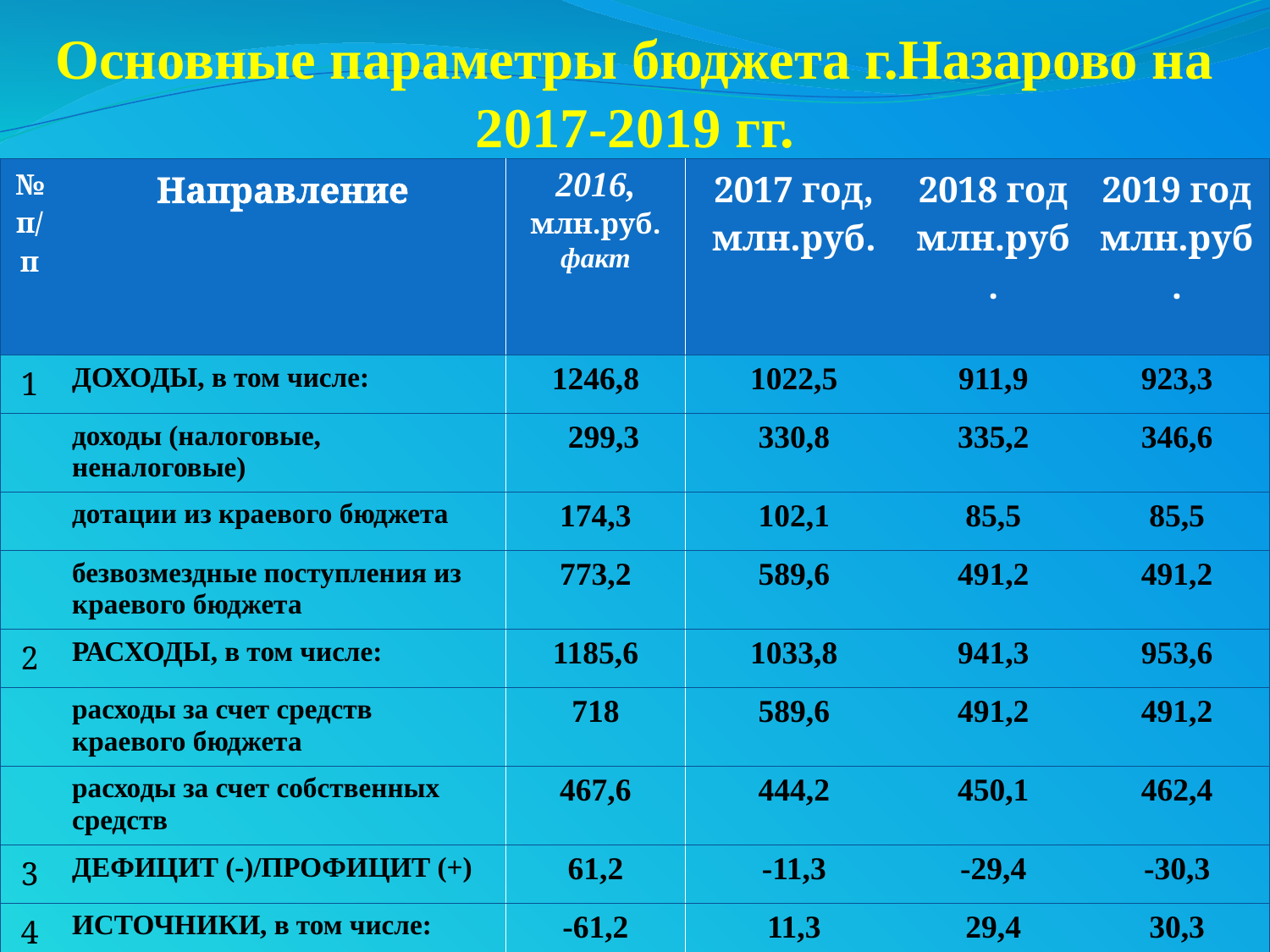

# Основные параметры бюджета г.Назарово на 2017-2019 гг.
| № п/п | Направление | 2016, млн.руб. факт | 2017 год, млн.руб. | 2018 год млн.руб. | 2019 год млн.руб. |
| --- | --- | --- | --- | --- | --- |
| 1 | ДОХОДЫ, в том числе: | 1246,8 | 1022,5 | 911,9 | 923,3 |
|  | доходы (налоговые, неналоговые) | 299,3 | 330,8 | 335,2 | 346,6 |
|  | дотации из краевого бюджета | 174,3 | 102,1 | 85,5 | 85,5 |
|  | безвозмездные поступления из краевого бюджета | 773,2 | 589,6 | 491,2 | 491,2 |
| 2 | РАСХОДЫ, в том числе: | 1185,6 | 1033,8 | 941,3 | 953,6 |
|  | расходы за счет средств краевого бюджета | 718 | 589,6 | 491,2 | 491,2 |
|  | расходы за счет собственных средств | 467,6 | 444,2 | 450,1 | 462,4 |
| 3 | ДЕФИЦИТ (-)/ПРОФИЦИТ (+) | 61,2 | -11,3 | -29,4 | -30,3 |
| 4 | ИСТОЧНИКИ, в том числе: | -61,2 | 11,3 | 29,4 | 30,3 |
|  | изменение остатков |  | 11,3 | 29,4 | 30,3 |